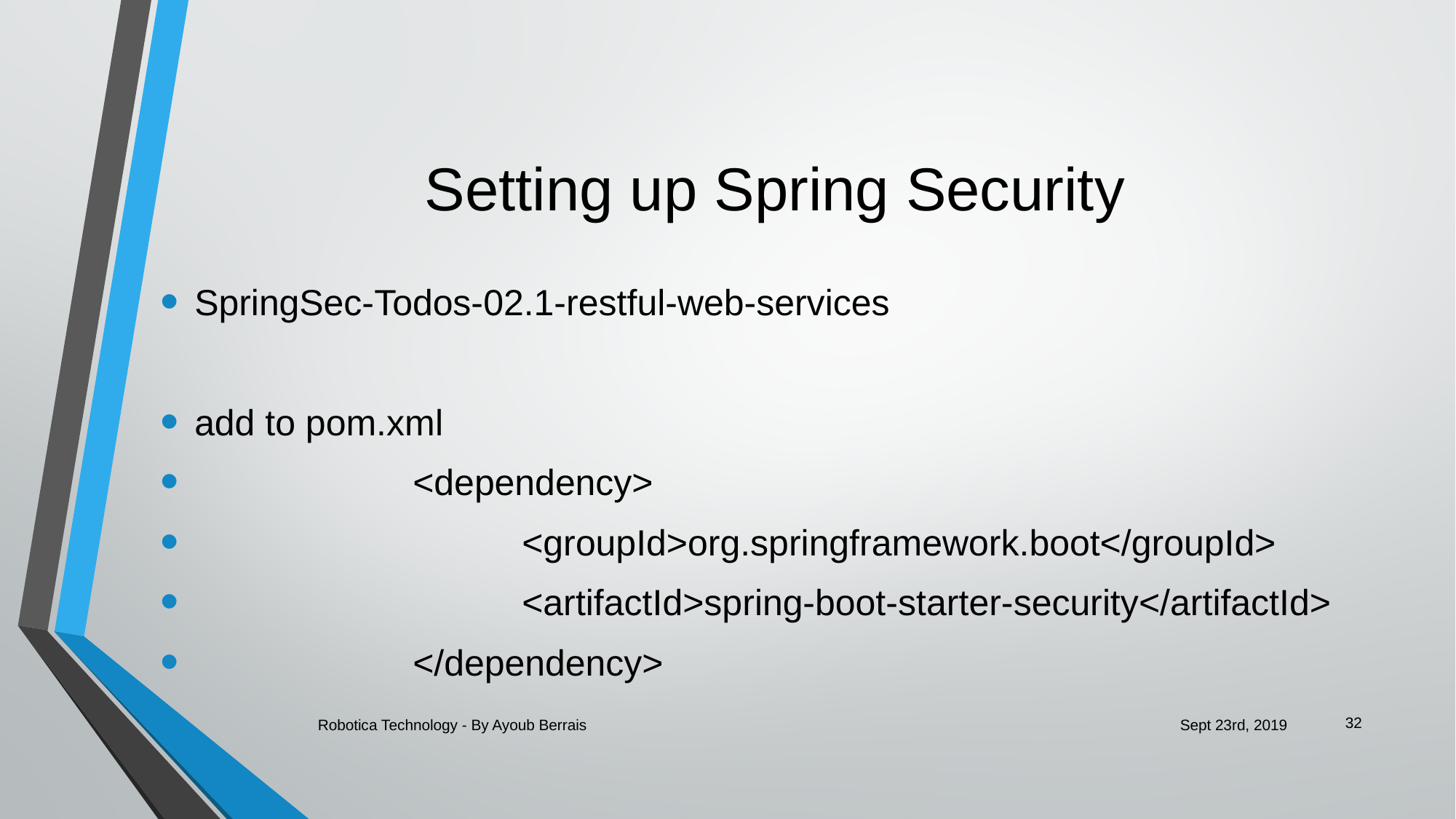

# Setting up Spring Security
SpringSec-Todos-02.1-restful-web-services

add to pom.xml
		<dependency>
			<groupId>org.springframework.boot</groupId>
			<artifactId>spring-boot-starter-security</artifactId>
		</dependency>
32
Robotica Technology - By Ayoub Berrais
Sept 23rd, 2019